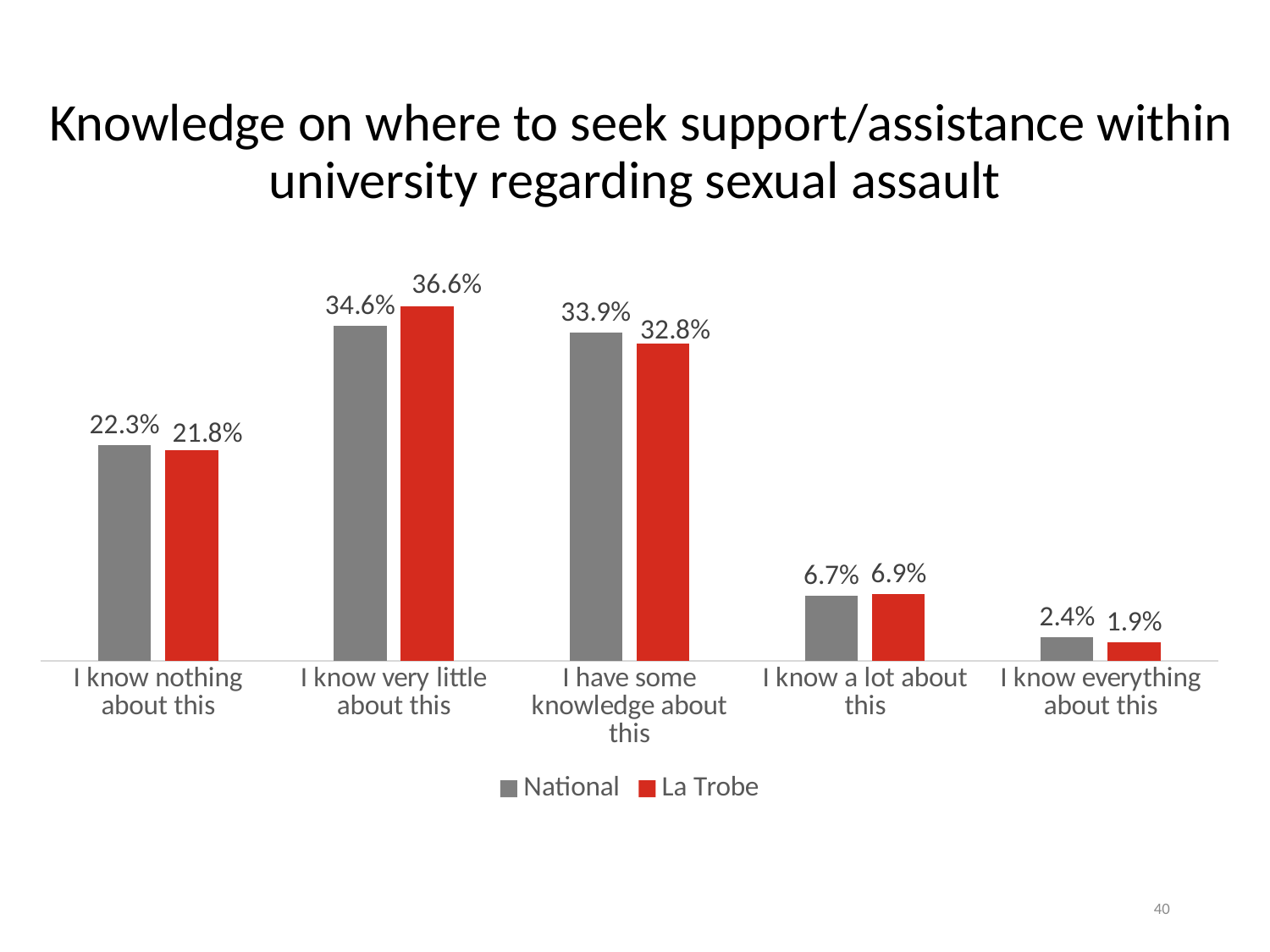

Knowledge on where to seek support/assistance within university regarding sexual assault

### Chart

| Category | National | La Trobe |
|---|---|---|
| I know nothing about this | 0.223 | 0.218 |
| I know very little about this | 0.346 | 0.366 |
| I have some knowledge about this | 0.339 | 0.328 |
| I know a lot about this | 0.067 | 0.069 |
| I know everything about this | 0.024 | 0.019 |
40